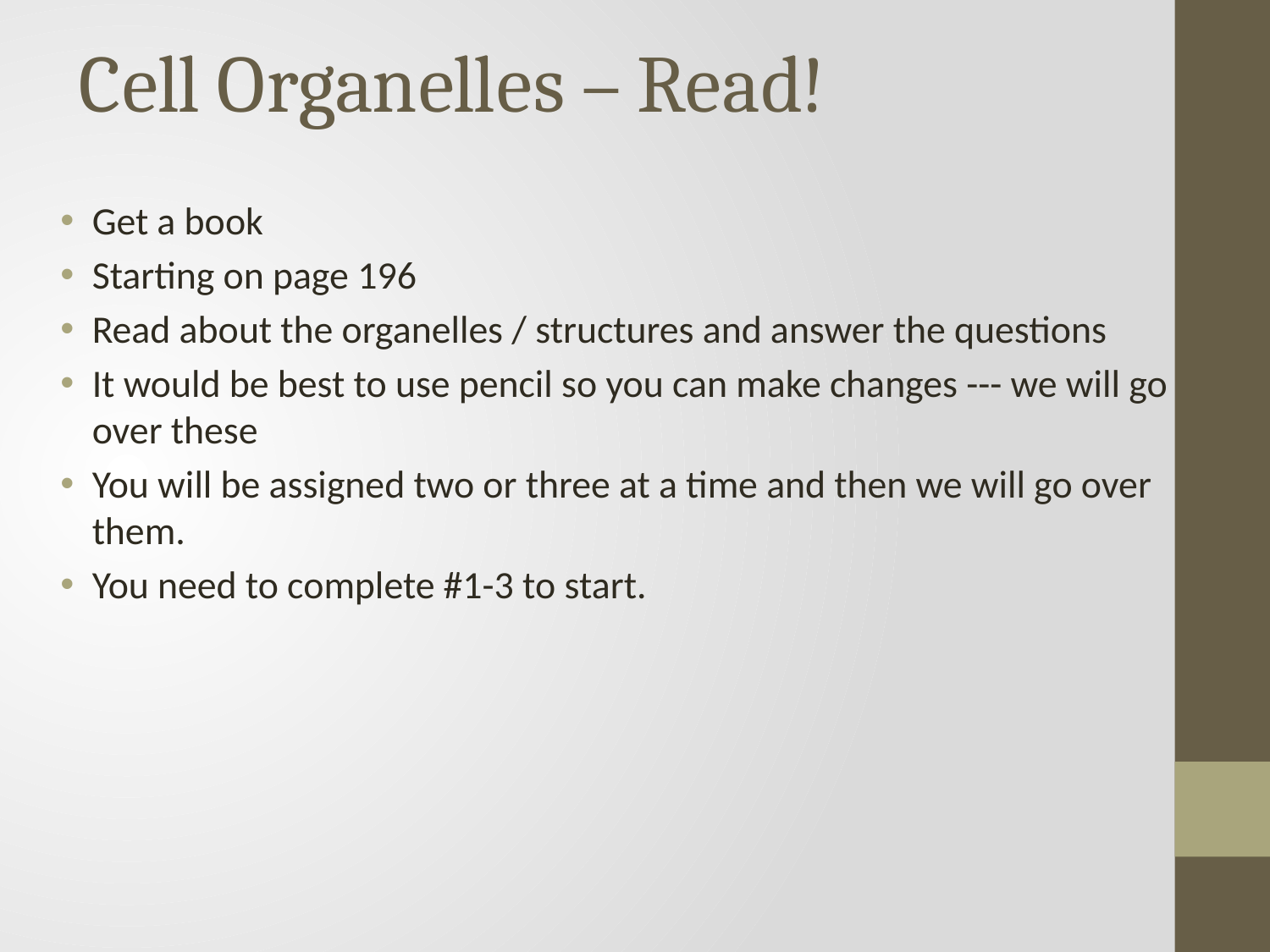

# Cell Organelles – Read!
Get a book
Starting on page 196
Read about the organelles / structures and answer the questions
It would be best to use pencil so you can make changes --- we will go over these
You will be assigned two or three at a time and then we will go over them.
You need to complete #1-3 to start.